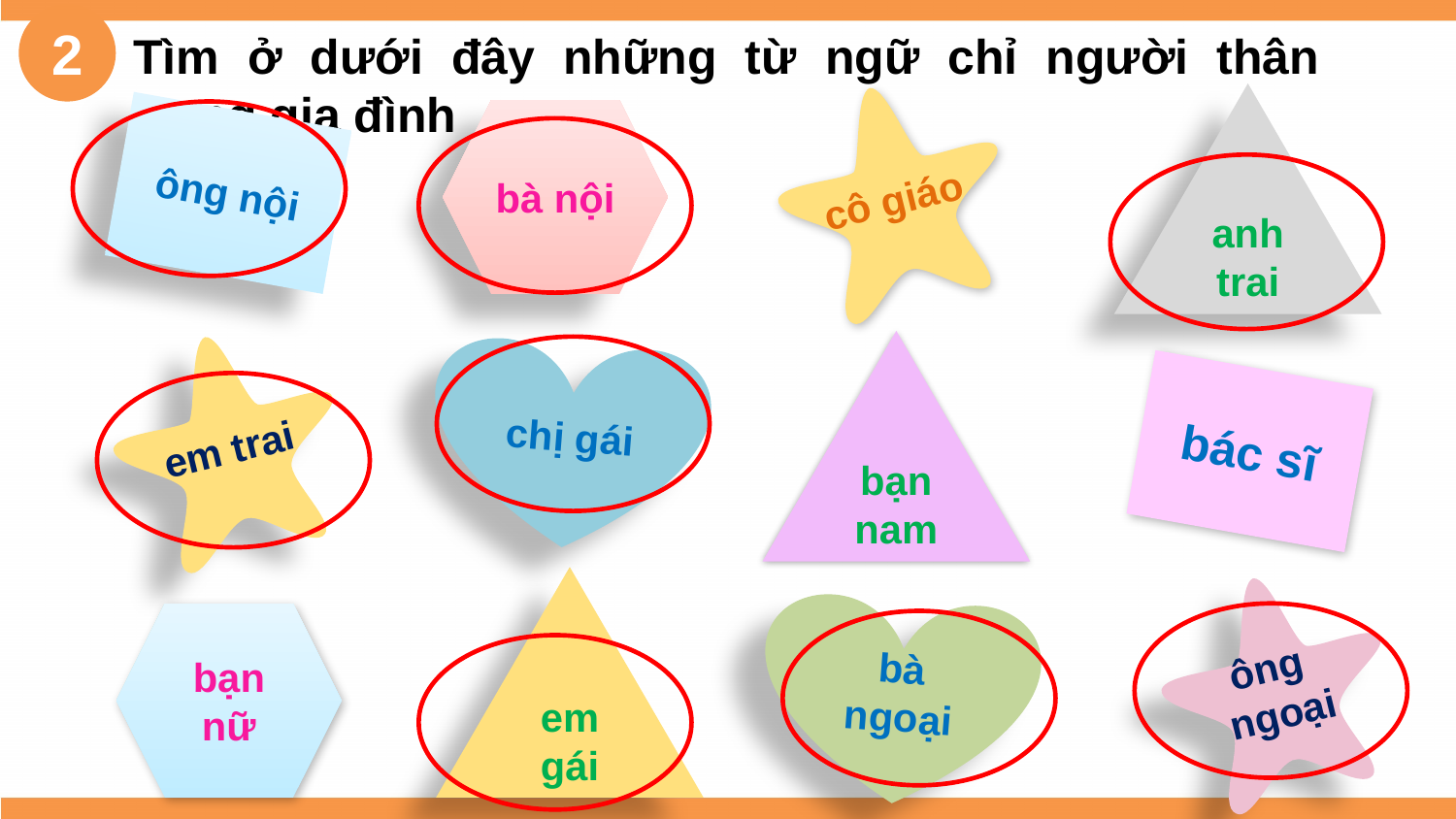

2
Tìm ở dưới đây những từ ngữ chỉ người thân trong gia đình
anh trai
cô giáo
bà nội

ông nội

bạn nam
em trai

chị gái
bác sĩ

em gái
ông
ngoại
bà ngoại
bạn nữ